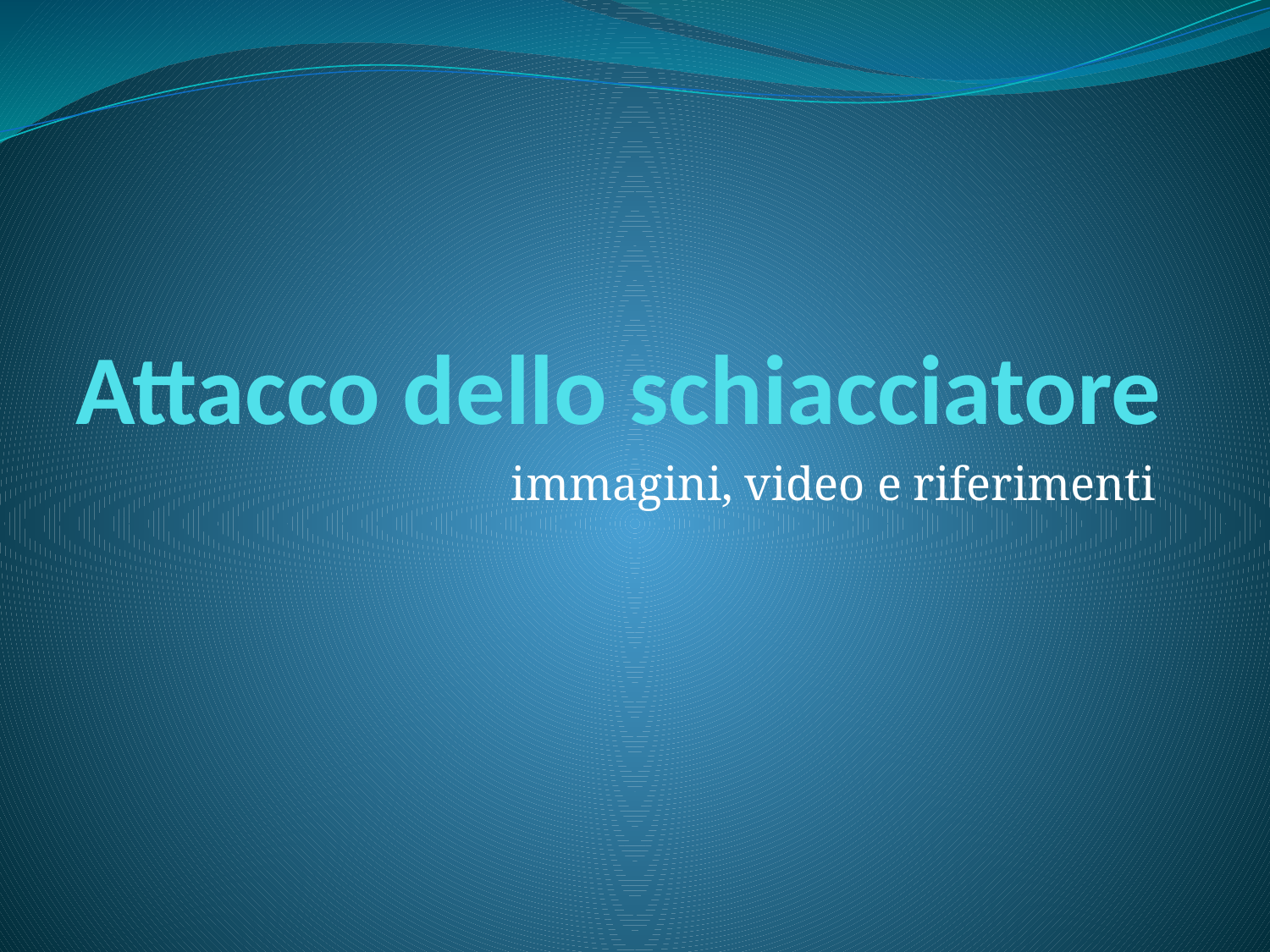

# Attacco dello schiacciatore
immagini, video e riferimenti